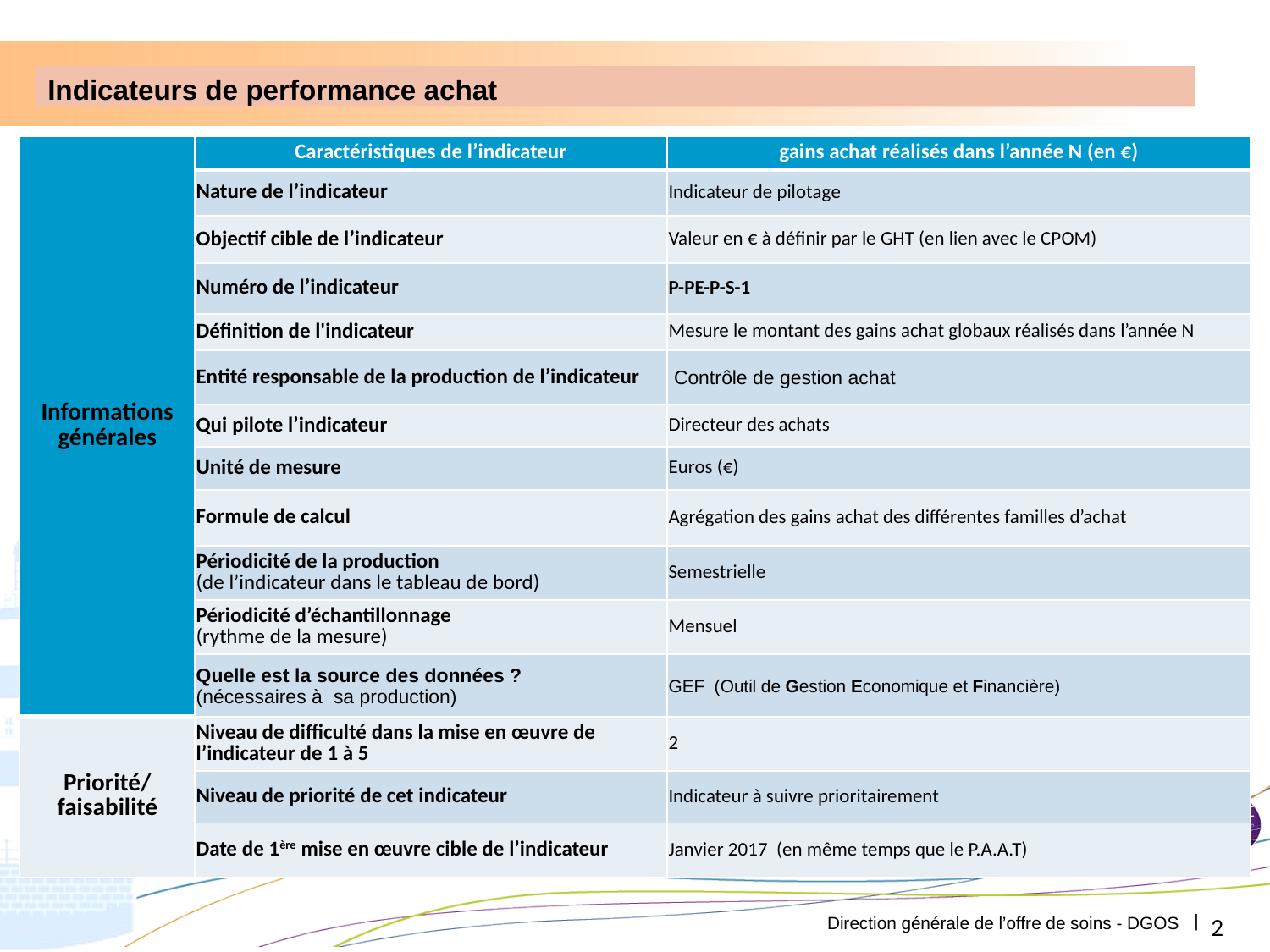

Indicateurs de performance achat
| Informations générales | Caractéristiques de l’indicateur | gains achat réalisés dans l’année N (en €) |
| --- | --- | --- |
|  | Nature de l’indicateur | Indicateur de pilotage |
|  | Objectif cible de l’indicateur | Valeur en € à définir par le GHT (en lien avec le CPOM) |
|  | Numéro de l’indicateur | P-PE-P-S-1 |
|  | Définition de l'indicateur | Mesure le montant des gains achat globaux réalisés dans l’année N |
|  | Entité responsable de la production de l’indicateur | Contrôle de gestion achat |
|  | Qui pilote l’indicateur | Directeur des achats |
|  | Unité de mesure | Euros (€) |
|  | Formule de calcul | Agrégation des gains achat des différentes familles d’achat |
|  | Périodicité de la production (de l’indicateur dans le tableau de bord) | Semestrielle |
|  | Périodicité d’échantillonnage (rythme de la mesure) | Mensuel |
|  | Quelle est la source des données ? (nécessaires à sa production) | GEF (Outil de Gestion Economique et Financière) |
| Priorité/ faisabilité | Niveau de difficulté dans la mise en œuvre de l’indicateur de 1 à 5 | 2 |
|  | Niveau de priorité de cet indicateur | Indicateur à suivre prioritairement |
|  | Date de 1ère mise en œuvre cible de l’indicateur | Janvier 2017 (en même temps que le P.A.A.T) |
2